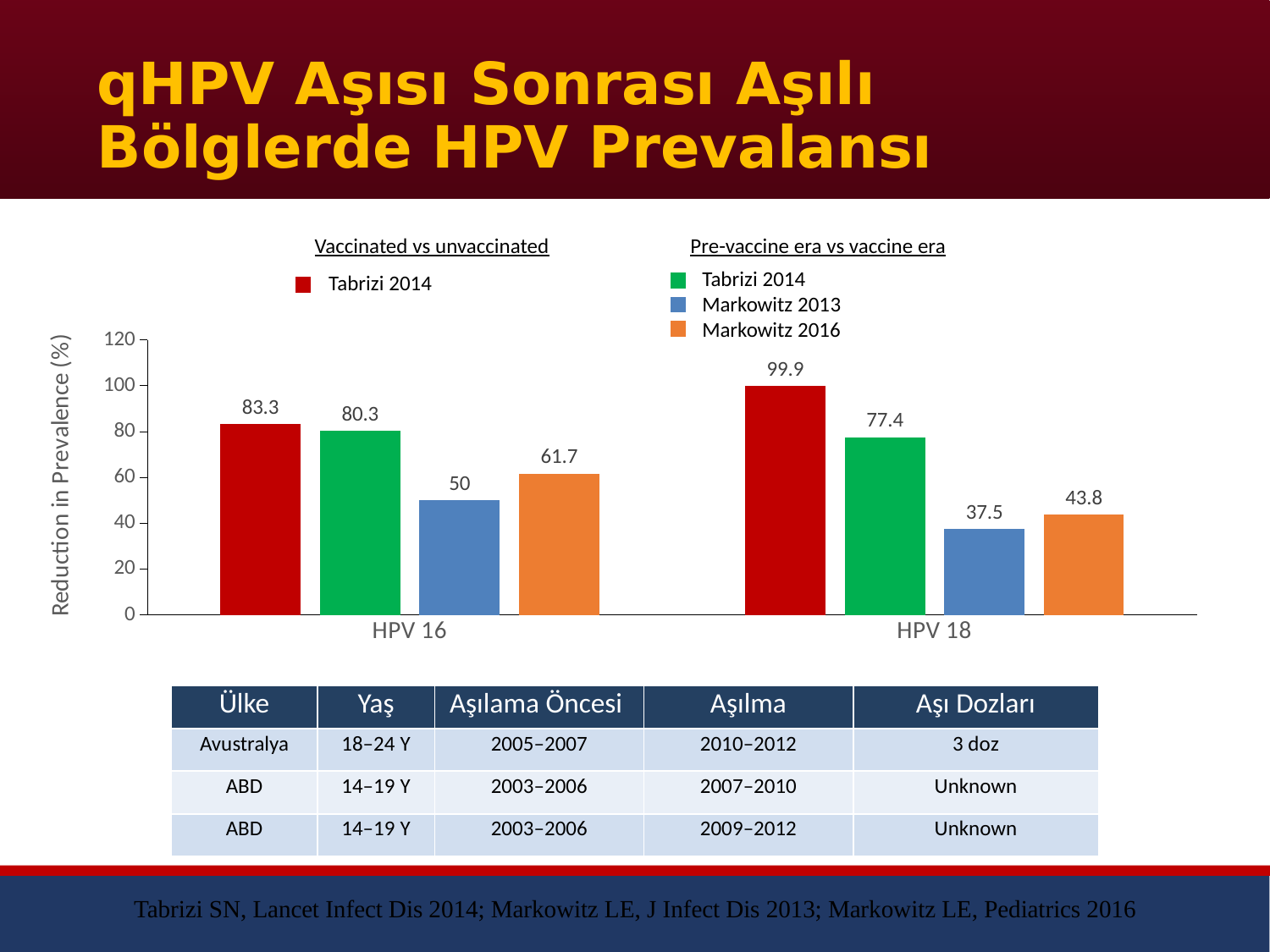

# qHPV Aşısı Sonrası Aşılı Bölglerde HPV Prevalansı
Vaccinated vs unvaccinated
Pre-vaccine era vs vaccine era
Tabrizi 2014
Markowitz 2013
Markowitz 2016
Tabrizi 2014

### Chart

| Category | Tabrizi 2014 (vaccinated) | Tabrizi 2014 | Markowitz 2013 | Markowitz 2016 |
|---|---|---|---|---|
| HPV 16 | 83.3 | 80.3 | 50.0 | 61.7 |
| HPV 18 | 99.9 | 77.4 | 37.5 | 43.8 |

| Ülke | Yaş | Aşılama Öncesi | Aşılma | Aşı Dozları |
| --- | --- | --- | --- | --- |
| Avustralya | 18–24 Y | 2005–2007 | 2010–2012 | 3 doz |
| ABD | 14–19 Y | 2003–2006 | 2007–2010 | Unknown |
| ABD | 14–19 Y | 2003–2006 | 2009–2012 | Unknown |
Tabrizi SN, Lancet Infect Dis 2014; Markowitz LE, J Infect Dis 2013; Markowitz LE, Pediatrics 2016